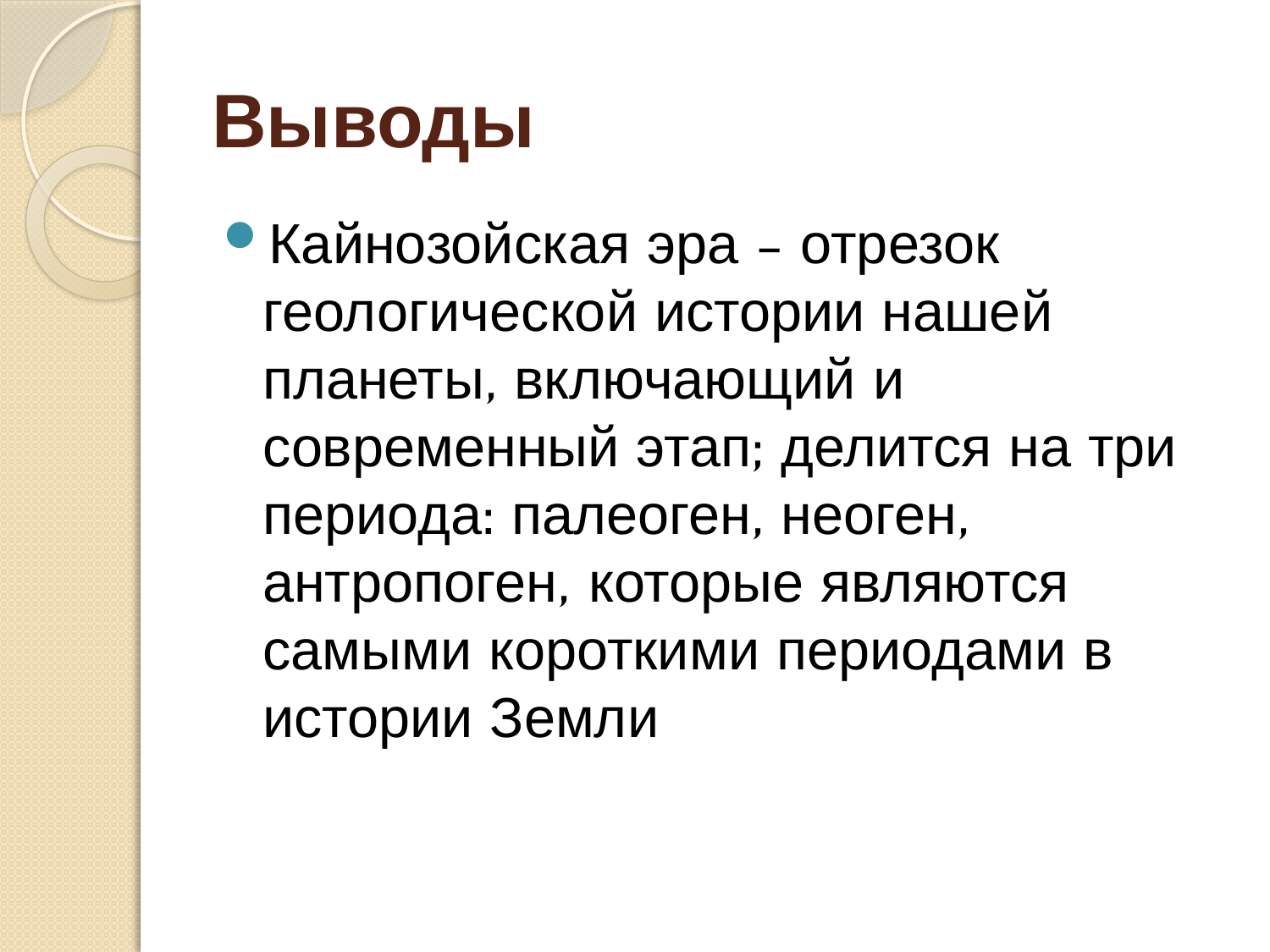

# Выводы
Кайнозойская эра – отрезок геологической истории нашей планеты, включающий и современный этап; делится на три периода: палеоген, неоген, антропоген, которые являются самыми короткими периодами в истории Земли